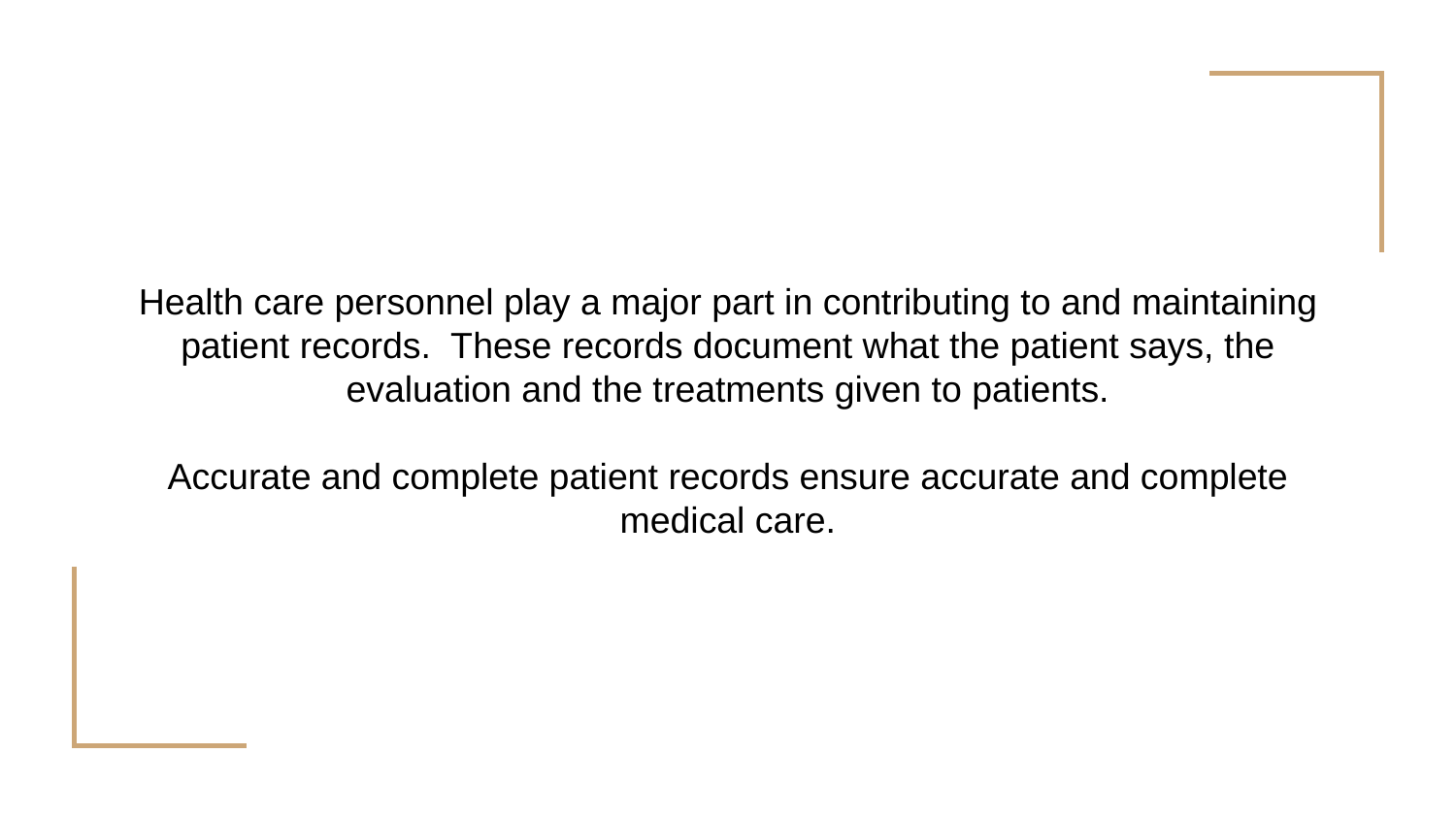

# Health care personnel play a major part in contributing to and maintaining patient records.  These records document what the patient says, the evaluation and the treatments given to patients.

Accurate and complete patient records ensure accurate and complete medical care.